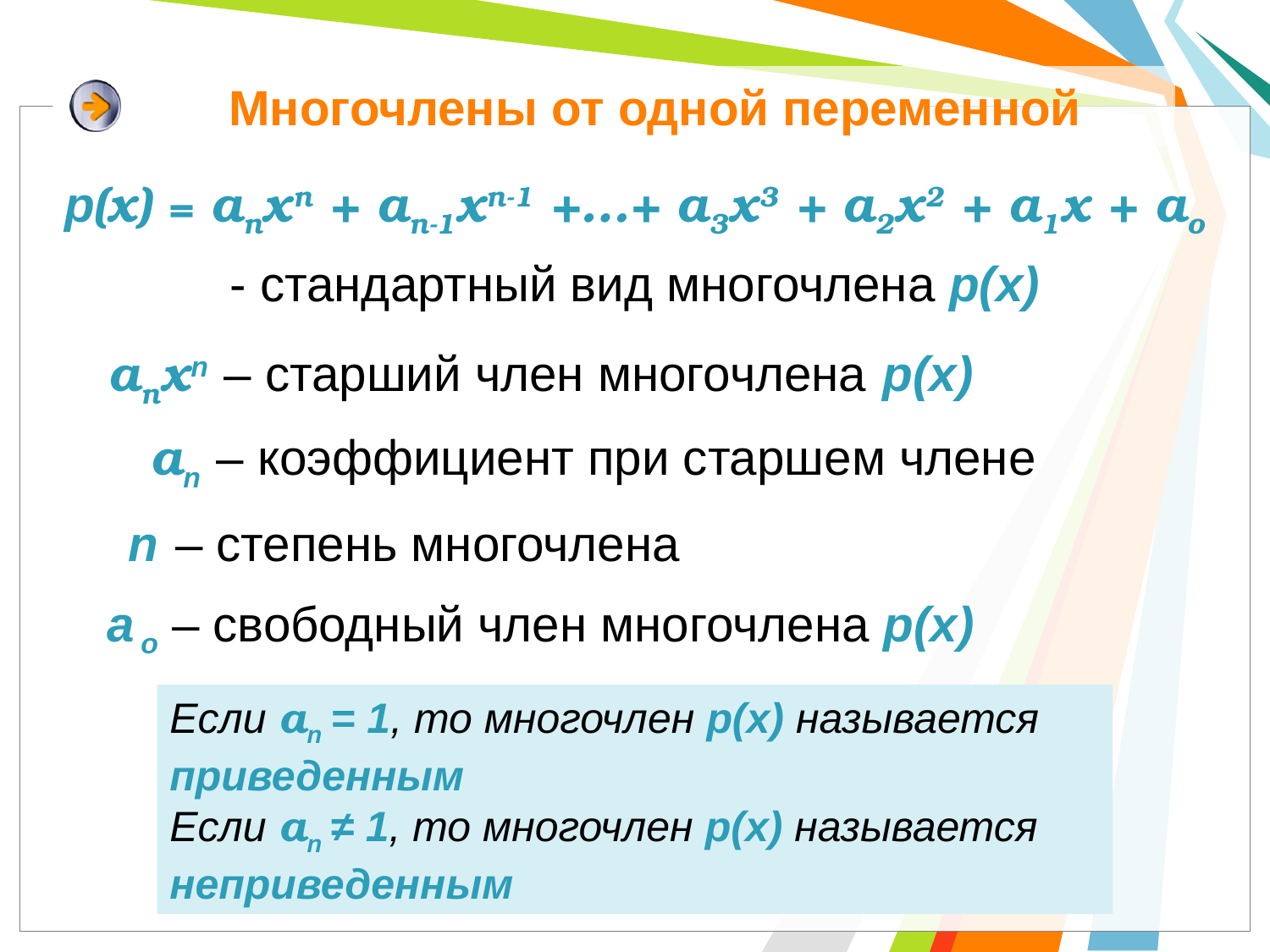

# Многочлены от одной переменной
р(x) = anxn + an-1xn-1 +…+ a3x3 + a2x2 + a1x + ao
- стандартный вид многочлена р(х)
anxn – старший член многочлена р(х)
an – коэффициент при старшем члене
n – степень многочлена
aо – свободный член многочлена р(х)
Если an = 1, то многочлен р(х) называется приведенным
Если an ≠ 1, то многочлен р(х) называется неприведенным